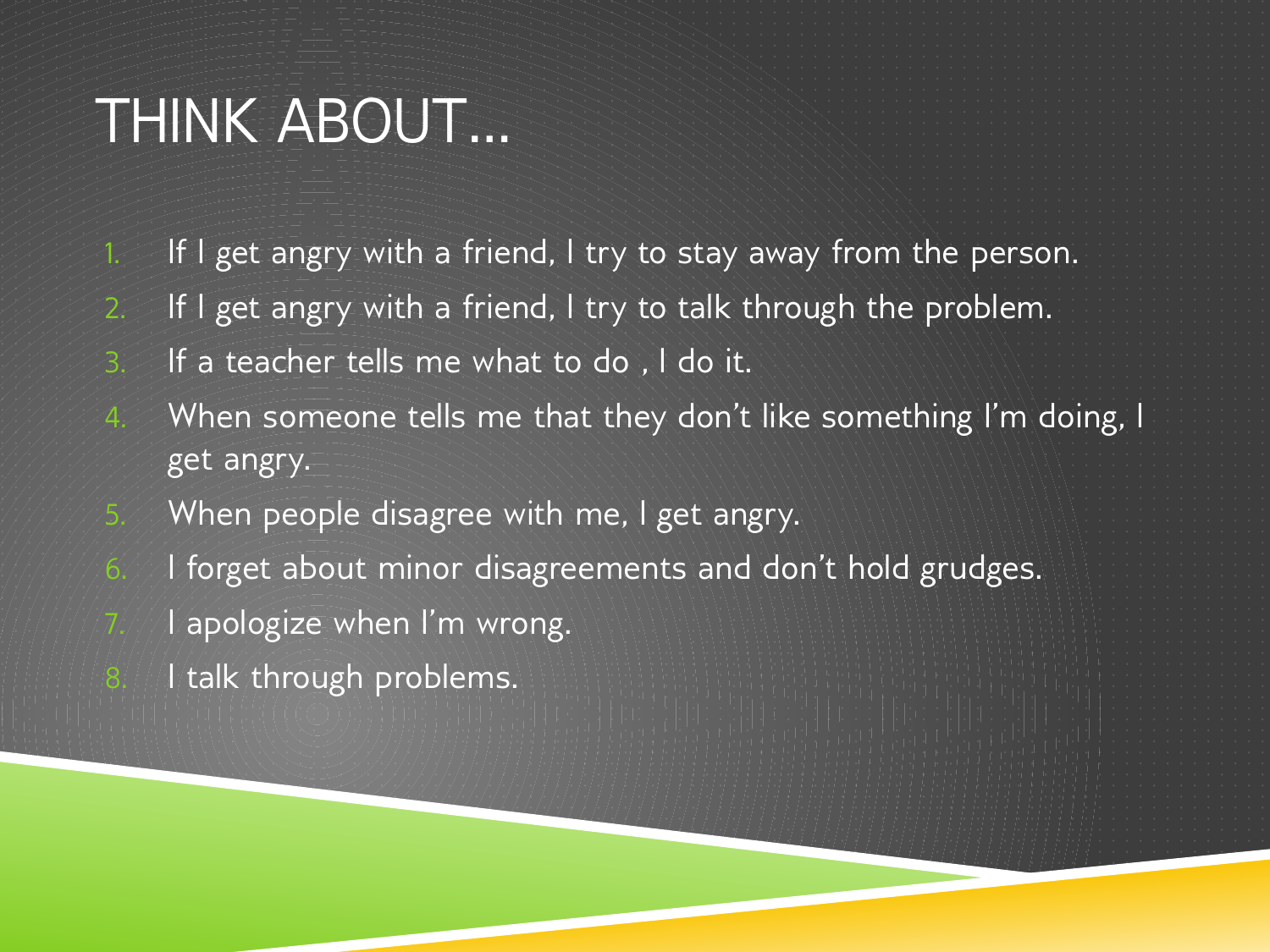

# Think about…
If I get angry with a friend, I try to stay away from the person.
If I get angry with a friend, I try to talk through the problem.
If a teacher tells me what to do , I do it.
When someone tells me that they don’t like something I’m doing, I get angry.
When people disagree with me, I get angry.
I forget about minor disagreements and don’t hold grudges.
I apologize when I’m wrong.
I talk through problems.